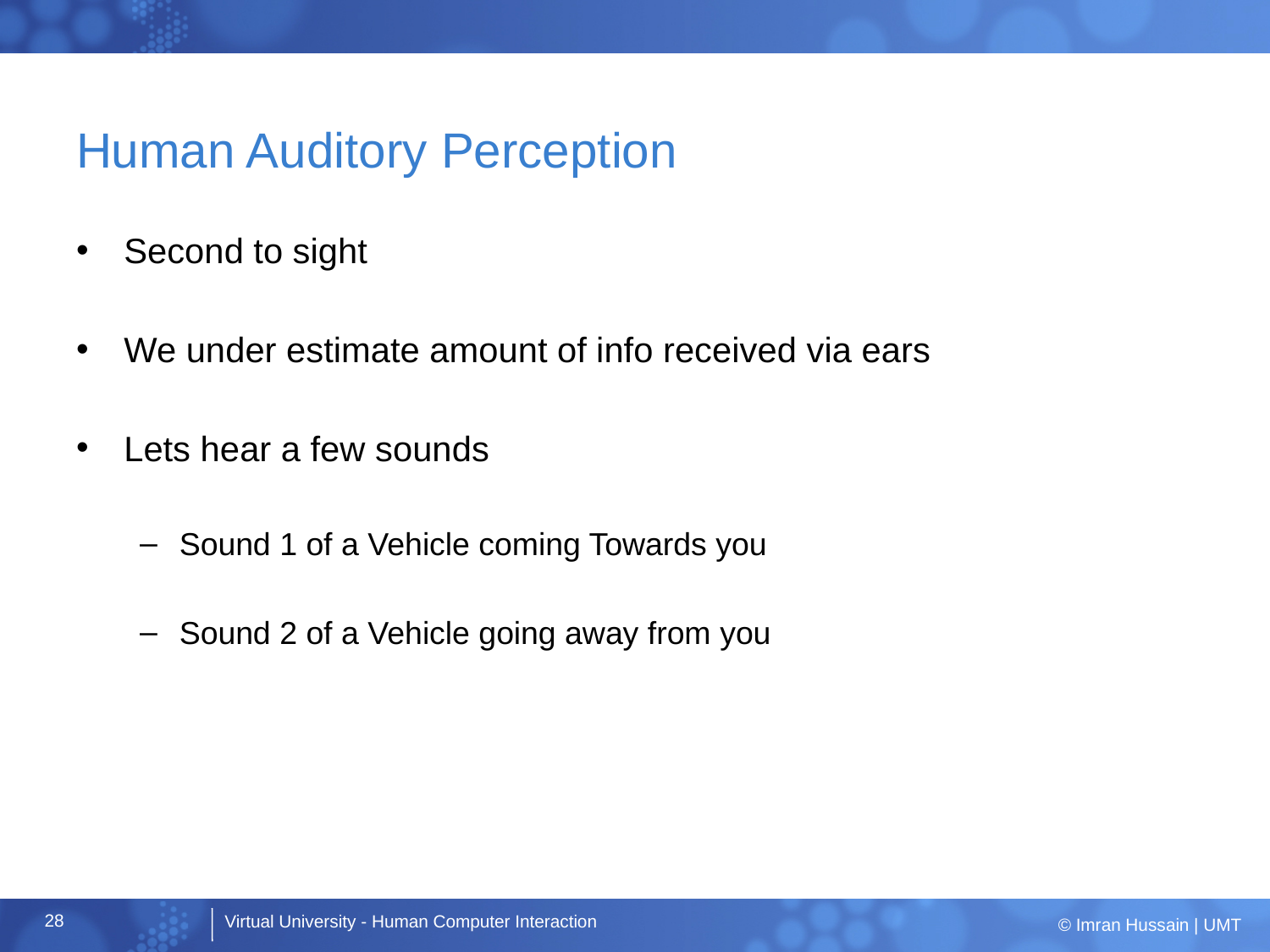

# Human Auditory Perception
Second to sight

We under estimate amount of info received via ears

Lets hear a few sounds

Sound 1 of a Vehicle coming Towards you

Sound 2 of a Vehicle going away from you